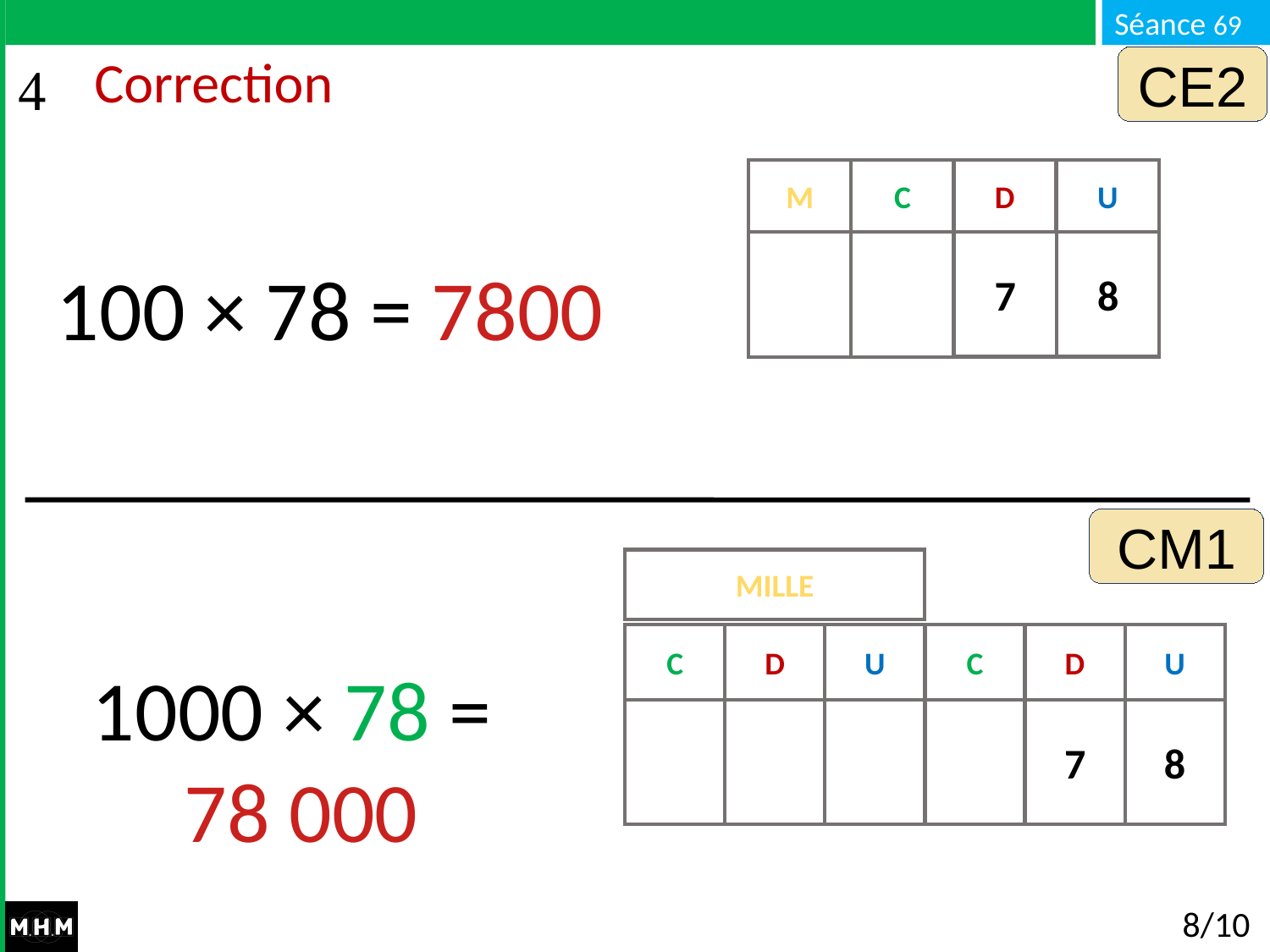

CE2
# Correction
M
C
D
U
7
8
0

0
0
100 × 78 = 7800

CM1
MILLE
C
D
U
C
D
U
1000 × 78 =
78 000

0

0
0
0
7
0
0
8
0
8/10